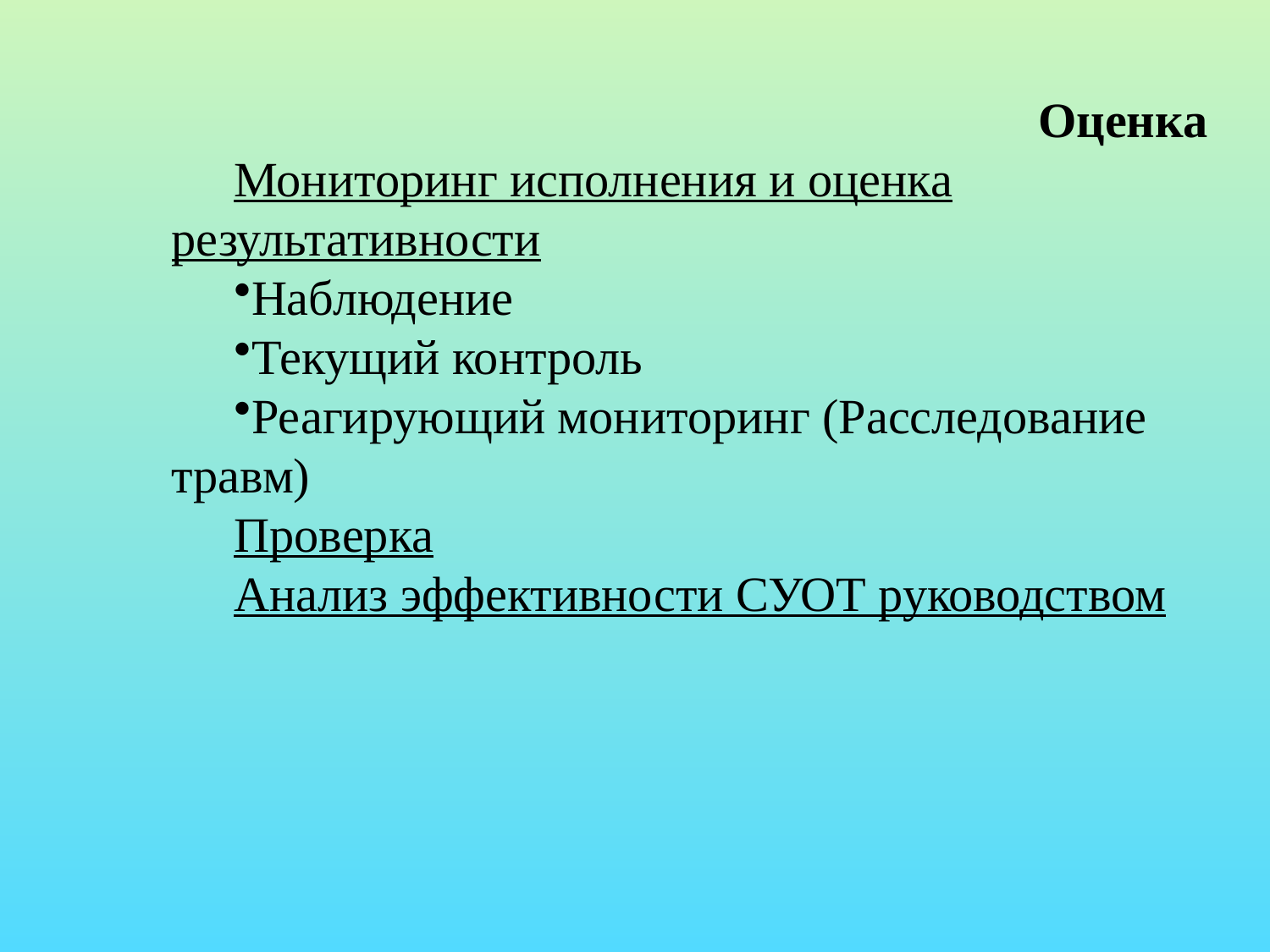

Оценка
Мониторинг исполнения и оценка результативности
Наблюдение
Текущий контроль
Реагирующий мониторинг (Расследование травм)
Проверка
Анализ эффективности СУОТ руководством